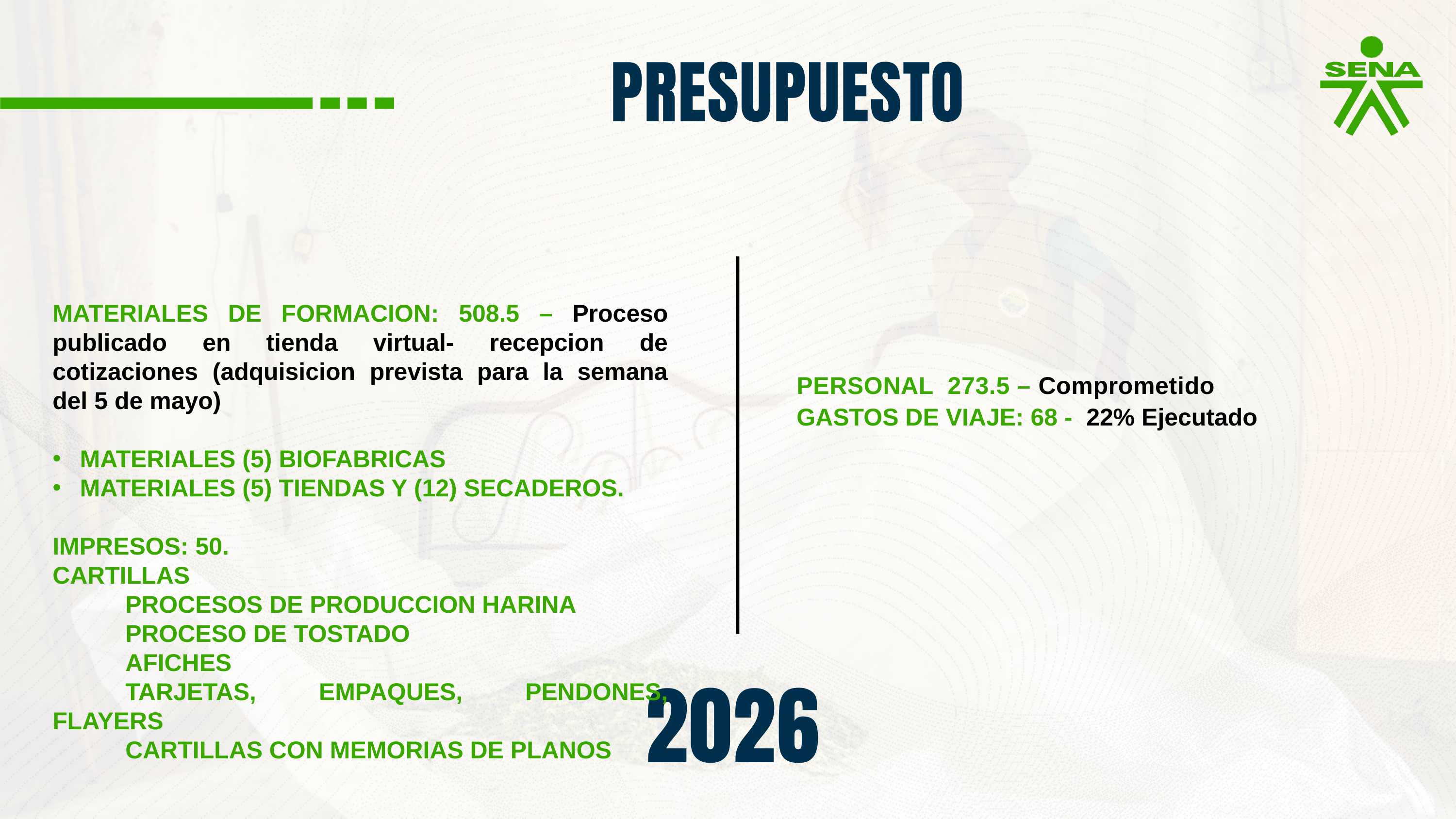

PRESUPUESTO

MATERIALES DE FORMACION: 508.5 – Proceso publicado en tienda virtual- recepcion de cotizaciones (adquisicion prevista para la semana del 5 de mayo)

MATERIALES (5) BIOFABRICAS
MATERIALES (5) TIENDAS Y (12) SECADEROS.

IMPRESOS: 50.
CARTILLAS
	PROCESOS DE PRODUCCION HARINA
	PROCESO DE TOSTADO
	AFICHES
	TARJETAS, EMPAQUES, PENDONES, FLAYERS
	CARTILLAS CON MEMORIAS DE PLANOS

PERSONAL  273.5 – Comprometido
GASTOS DE VIAJE: 68 -  22% Ejecutado

2026